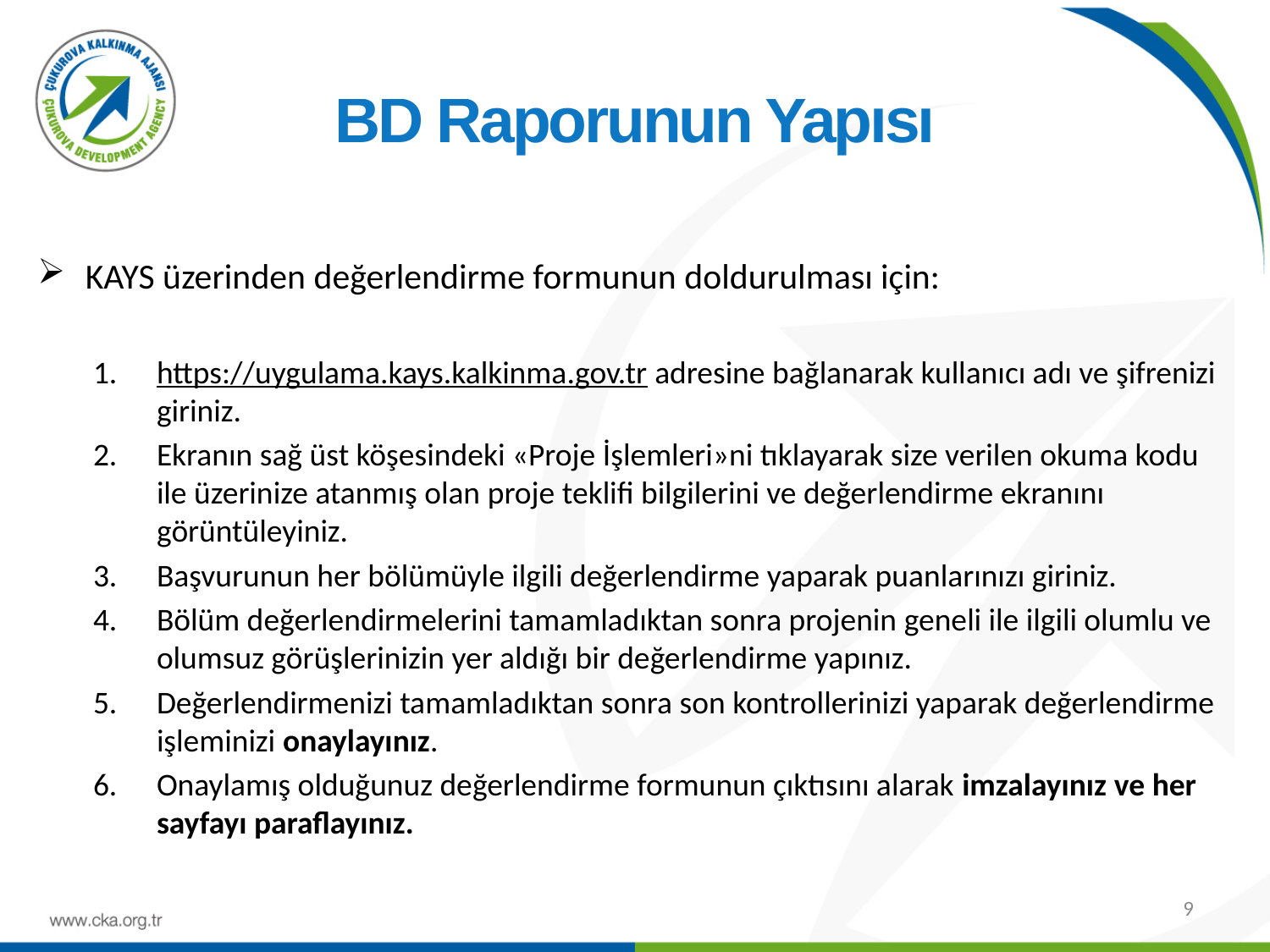

# BD Raporunun Yapısı
KAYS üzerinden değerlendirme formunun doldurulması için:

https://uygulama.kays.kalkinma.gov.tr adresine bağlanarak kullanıcı adı ve şifrenizi giriniz.
Ekranın sağ üst köşesindeki «Proje İşlemleri»ni tıklayarak size verilen okuma kodu ile üzerinize atanmış olan proje teklifi bilgilerini ve değerlendirme ekranını görüntüleyiniz.
Başvurunun her bölümüyle ilgili değerlendirme yaparak puanlarınızı giriniz.
Bölüm değerlendirmelerini tamamladıktan sonra projenin geneli ile ilgili olumlu ve olumsuz görüşlerinizin yer aldığı bir değerlendirme yapınız.
Değerlendirmenizi tamamladıktan sonra son kontrollerinizi yaparak değerlendirme işleminizi onaylayınız.
Onaylamış olduğunuz değerlendirme formunun çıktısını alarak imzalayınız ve her sayfayı paraflayınız.
9